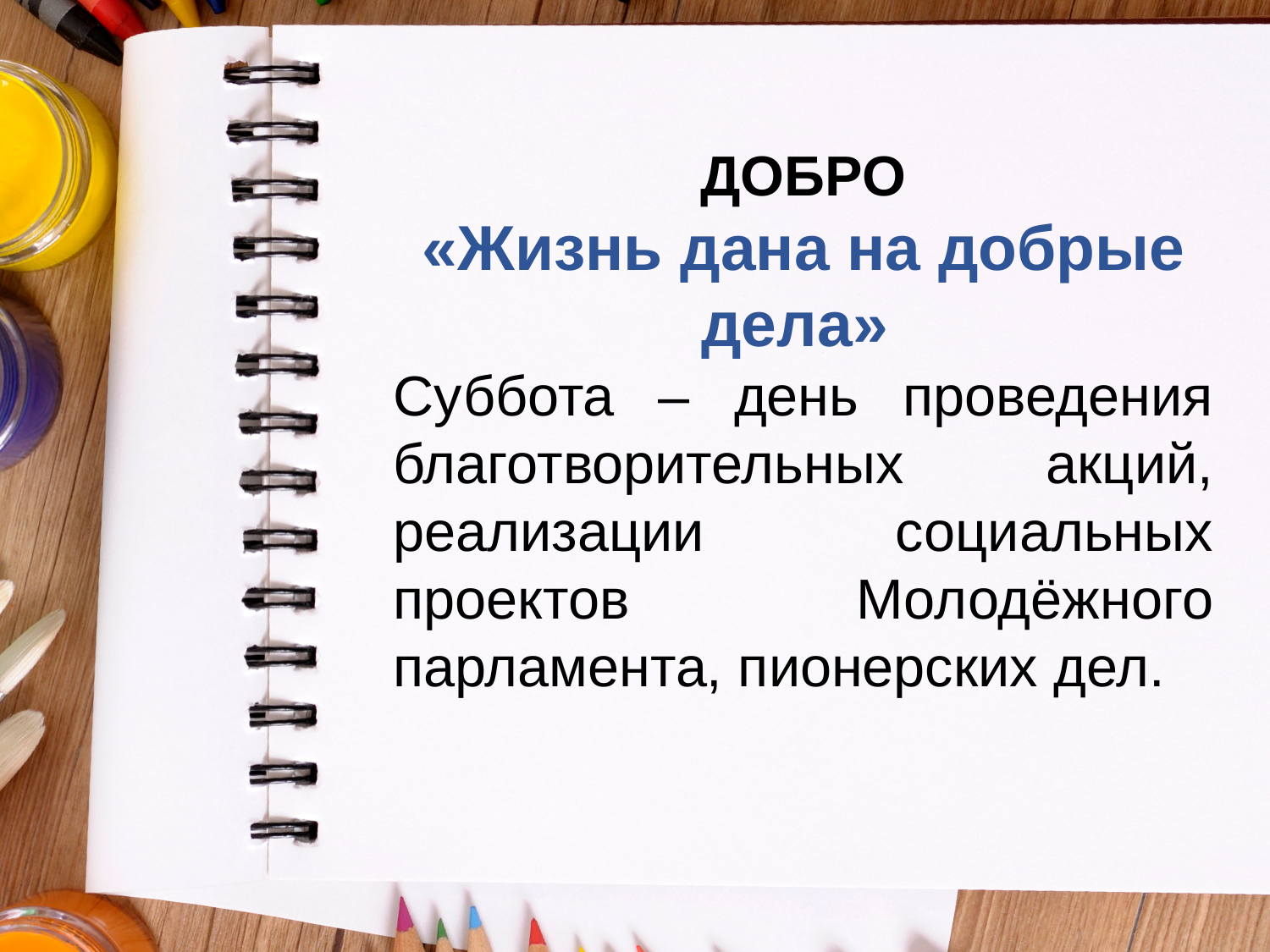

ДОБРО
«Жизнь дана на добрые дела»
Суббота – день проведения благотворительных акций, реализации социальных проектов Молодёжного парламента, пионерских дел.